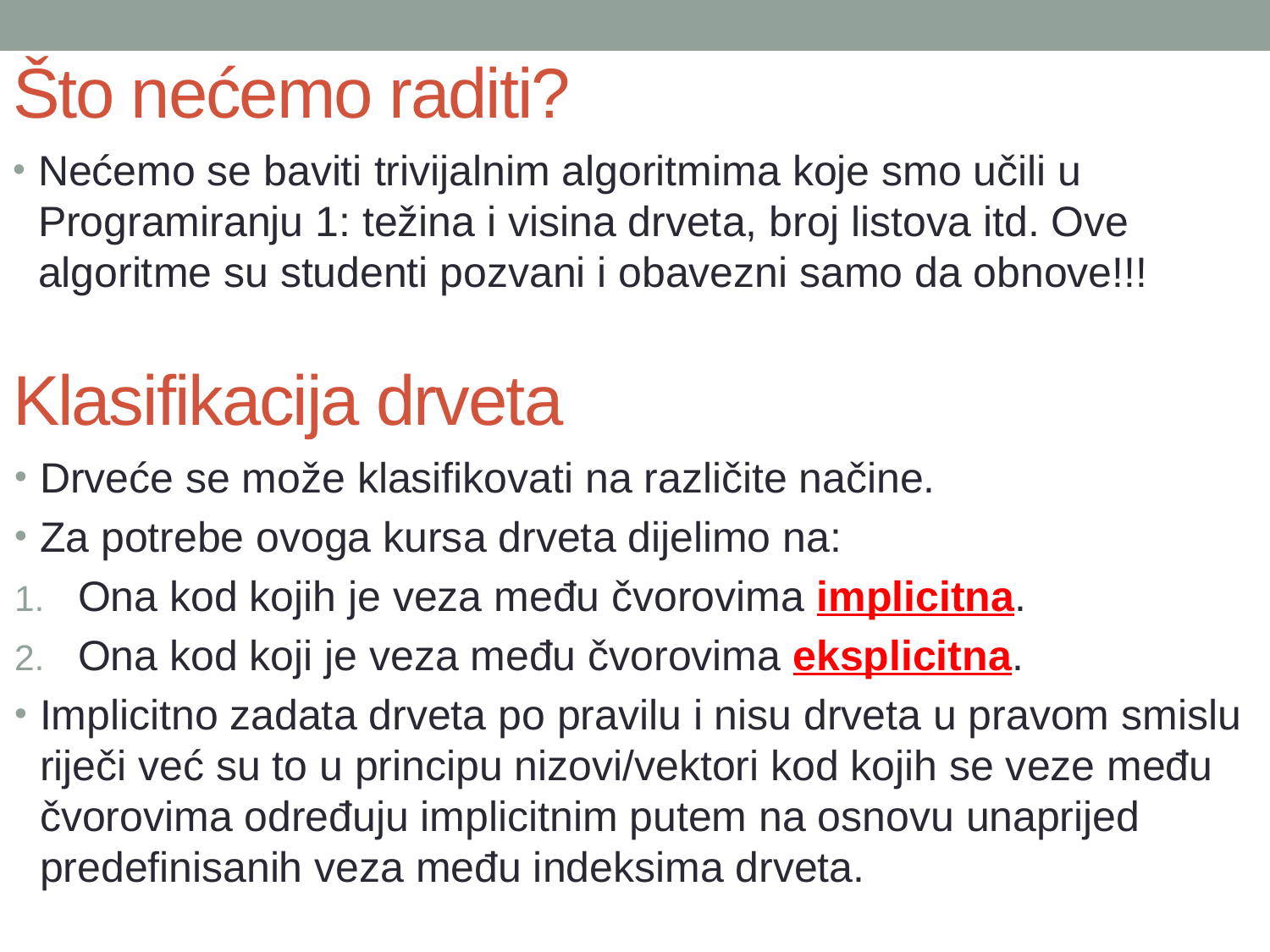

# Što nećemo raditi?
Nećemo se baviti trivijalnim algoritmima koje smo učili u Programiranju 1: težina i visina drveta, broj listova itd. Ove algoritme su studenti pozvani i obavezni samo da obnove!!!
Klasifikacija drveta
Drveće se može klasifikovati na različite načine.
Za potrebe ovoga kursa drveta dijelimo na:
Ona kod kojih je veza među čvorovima implicitna.
Ona kod koji je veza među čvorovima eksplicitna.
Implicitno zadata drveta po pravilu i nisu drveta u pravom smislu riječi već su to u principu nizovi/vektori kod kojih se veze među čvorovima određuju implicitnim putem na osnovu unaprijed predefinisanih veza među indeksima drveta.